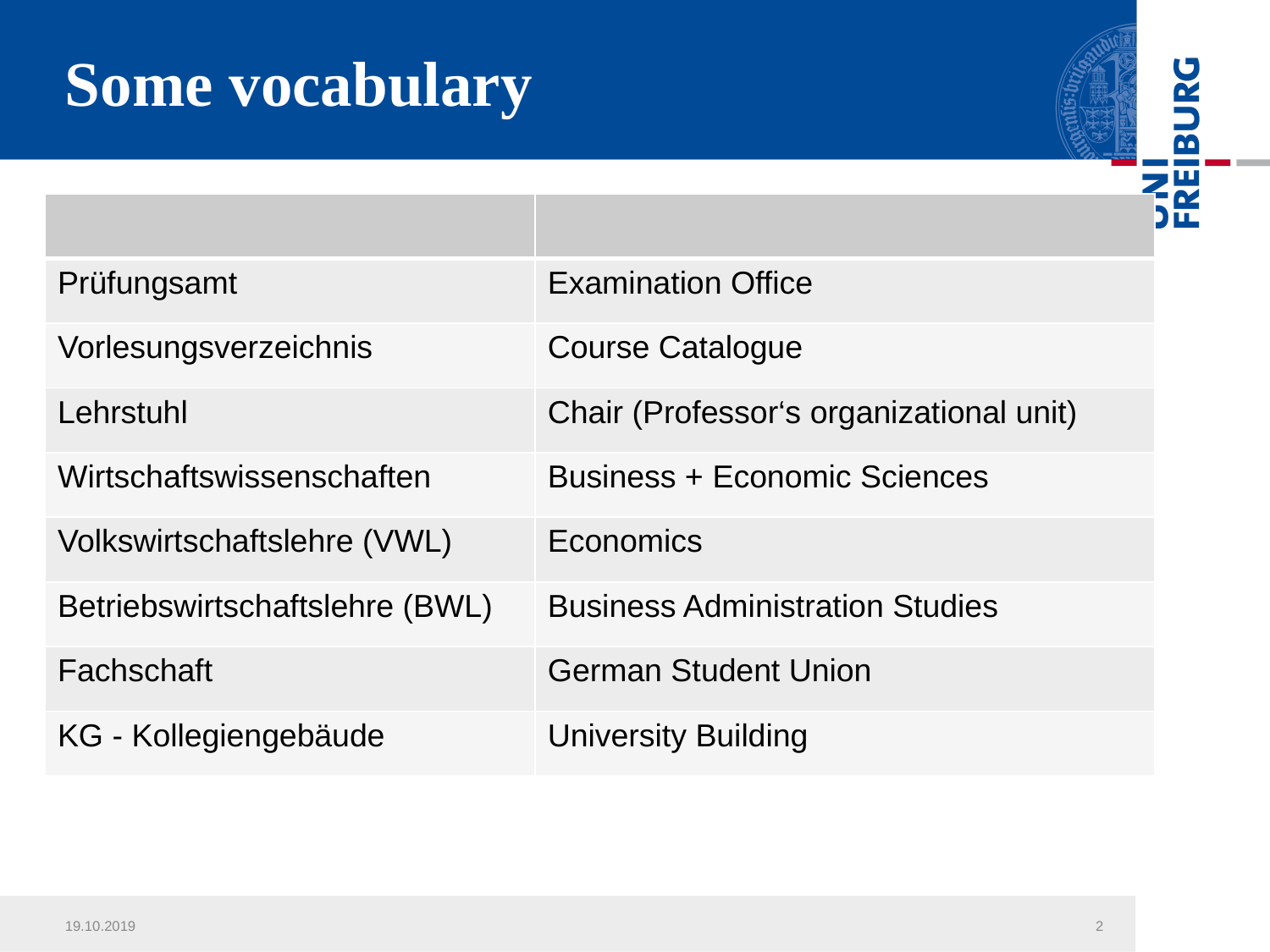

Some vocabulary
|  |  |
| --- | --- |
| Prüfungsamt | Examination Office |
| Vorlesungsverzeichnis | Course Catalogue |
| Lehrstuhl | Chair (Professor‘s organizational unit) |
| Wirtschaftswissenschaften | Business + Economic Sciences |
| Volkswirtschaftslehre (VWL) | Economics |
| Betriebswirtschaftslehre (BWL) | Business Administration Studies |
| Fachschaft | German Student Union |
| KG - Kollegiengebäude | University Building |

19.10.2019
2